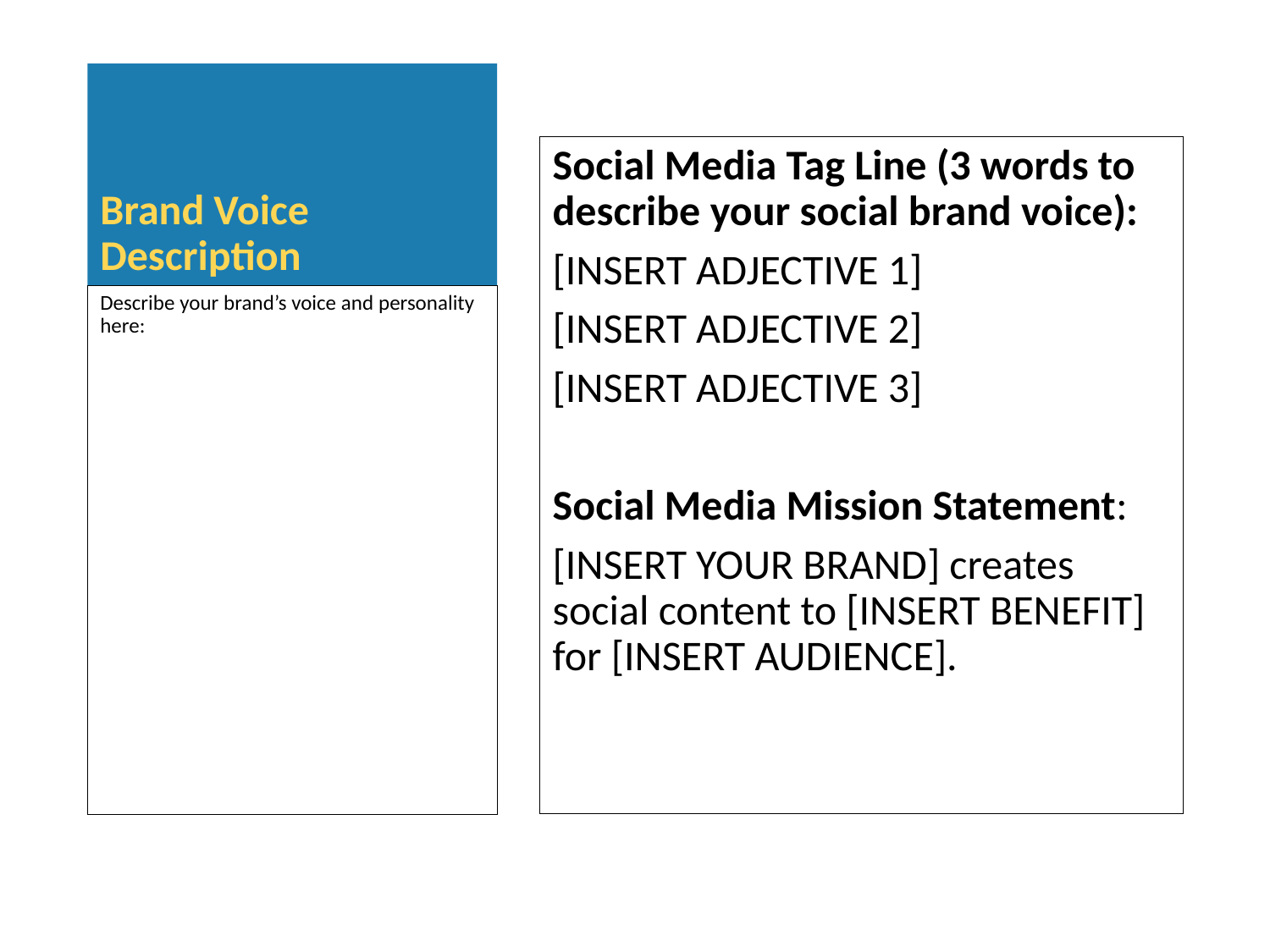

# Brand Voice Description
Social Media Tag Line (3 words to describe your social brand voice):
[INSERT ADJECTIVE 1]
[INSERT ADJECTIVE 2]
[INSERT ADJECTIVE 3]

Social Media Mission Statement:
[INSERT YOUR BRAND] creates social content to [INSERT BENEFIT] for [INSERT AUDIENCE].
Describe your brand’s voice and personality here: